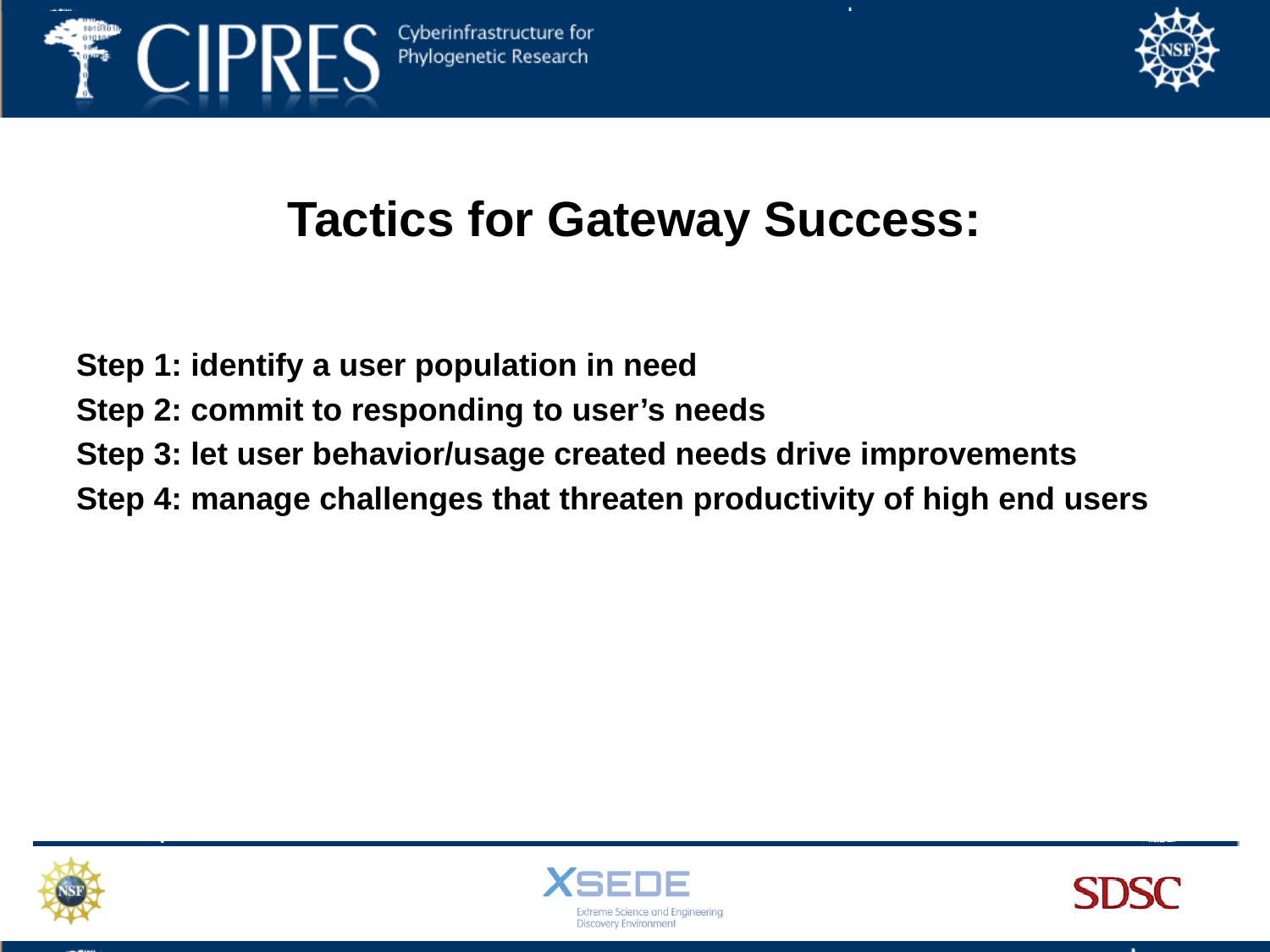

# Tactics for Gateway Success:
Step 1: identify a user population in need
Step 2: commit to responding to user’s needs
Step 3: let user behavior/usage created needs drive improvements
Step 4: manage challenges that threaten productivity of high end users